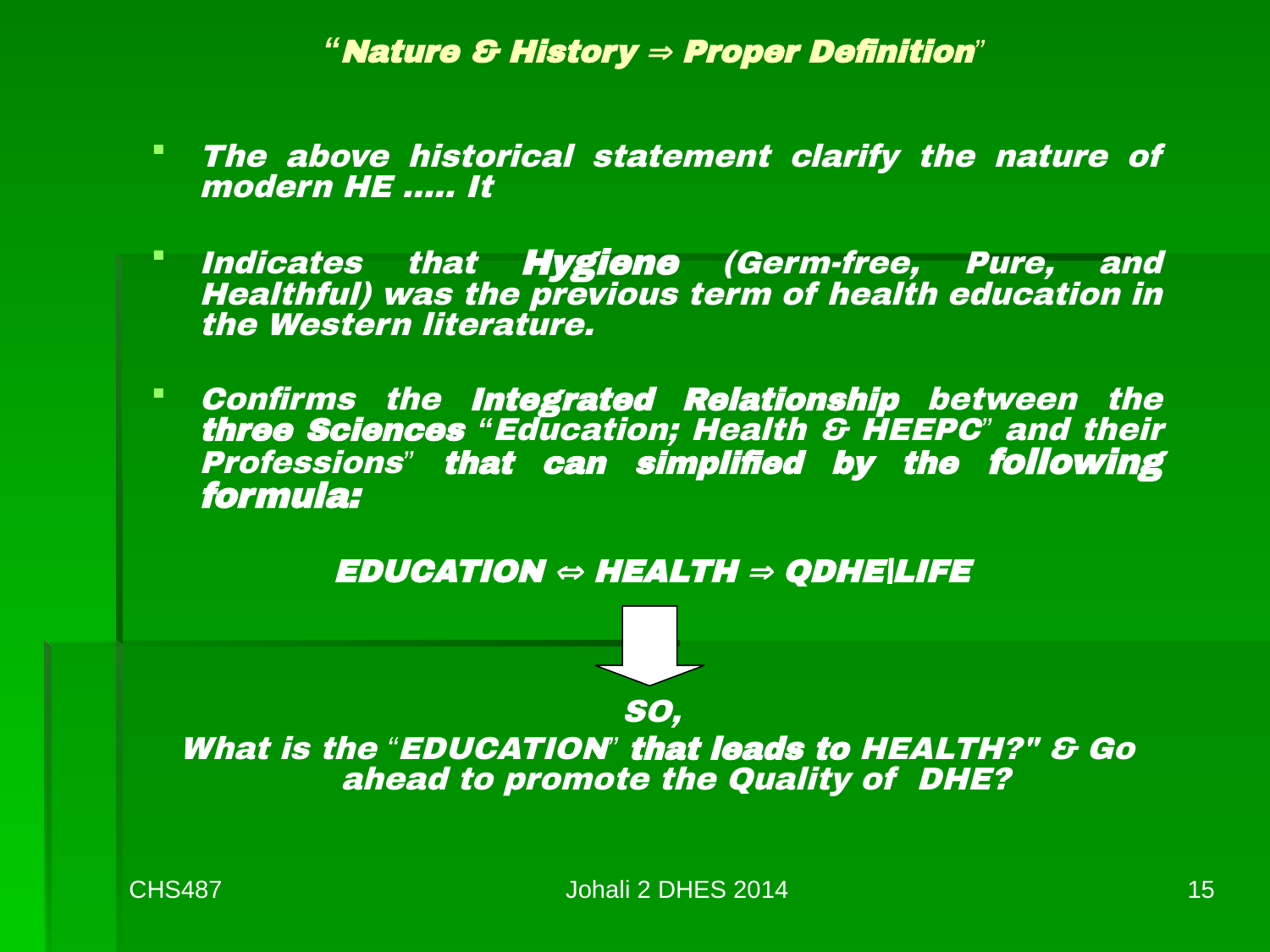

# “Nature & History ⇒ Proper Definition”
The above historical statement clarify the nature of modern HE ….. It

Indicates that Hygiene (Germ-free, Pure, and Healthful) was the previous term of health education in the Western literature.

Confirms the Integrated Relationship between the three Sciences “Education; Health & HEEPC” and their Professions” that can simplified by the following formula:

EDUCATION ⇔ HEALTH ⇒ QDHE\LIFE

SO,
What is the “EDUCATION” that leads to HEALTH?" & Go ahead to promote the Quality of  DHE?

CHS487
Johali 2 DHES 2014
15